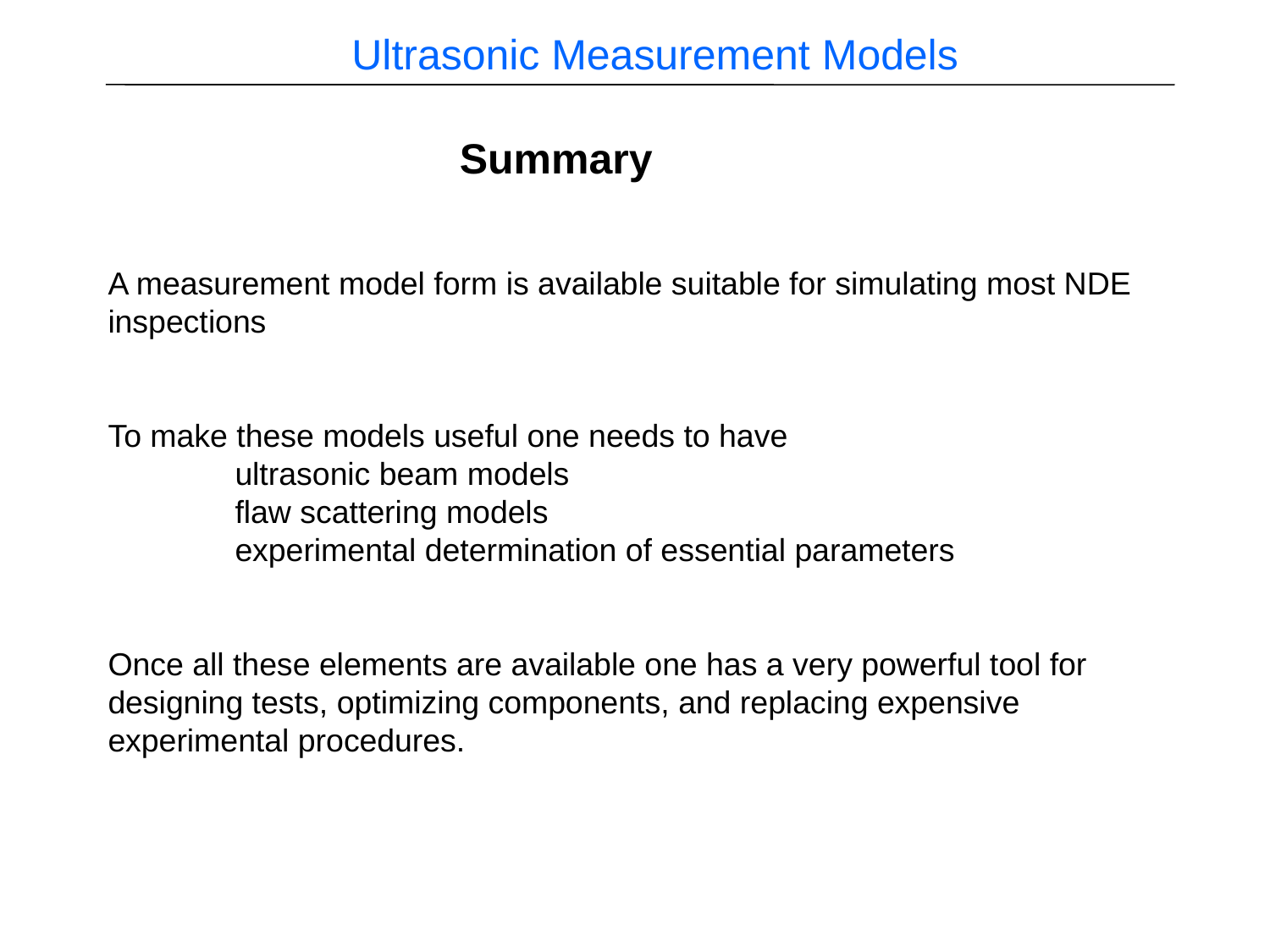

Ultrasonic Measurement Models

Summary
A measurement model form is available suitable for simulating most NDE inspections

To make these models useful one needs to have
	ultrasonic beam models
	flaw scattering models
	experimental determination of essential parameters

Once all these elements are available one has a very powerful tool for designing tests, optimizing components, and replacing expensive experimental procedures.